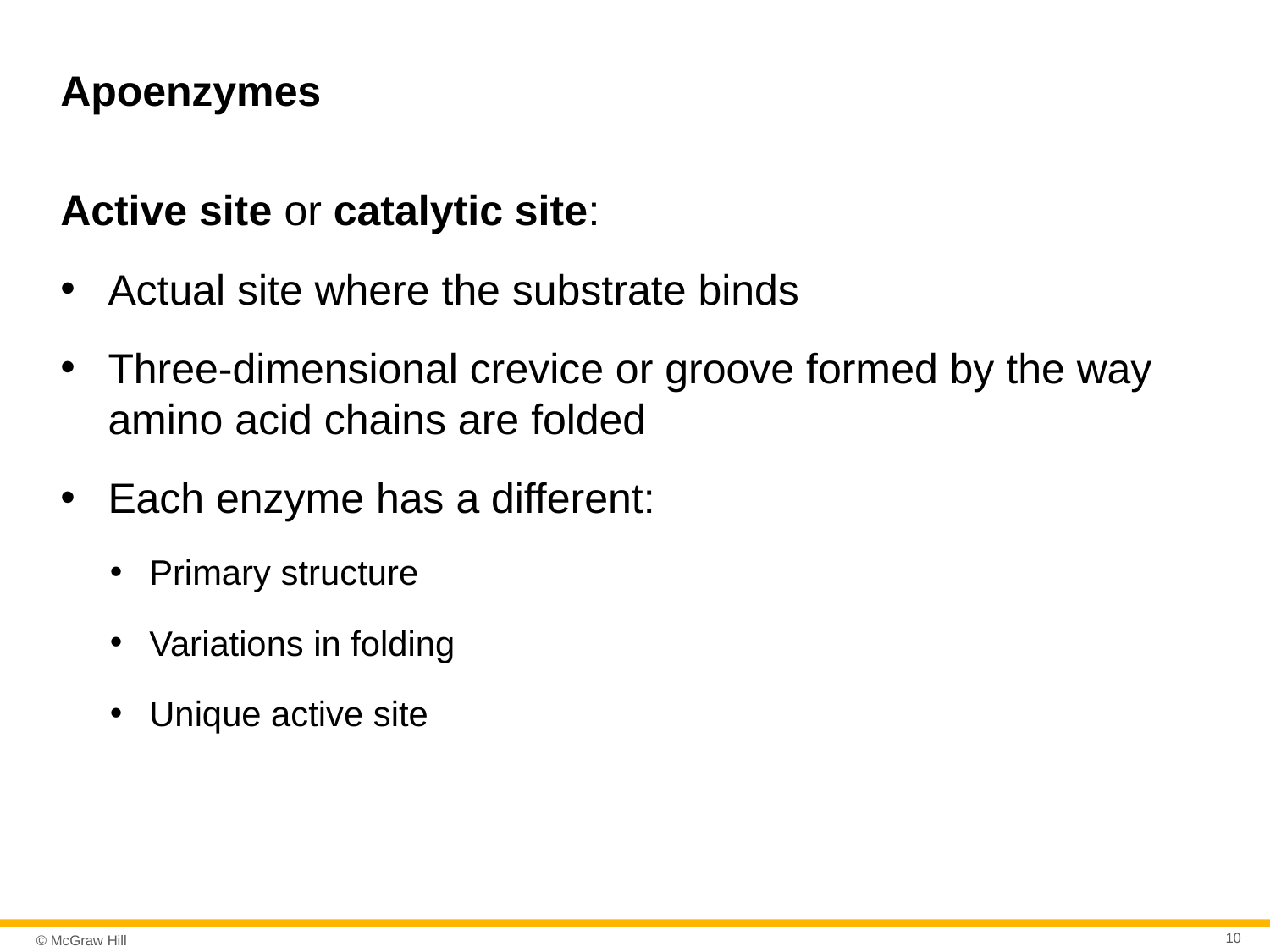

# Apoenzymes
Active site or catalytic site:
Actual site where the substrate binds
Three-dimensional crevice or groove formed by the way amino acid chains are folded
Each enzyme has a different:
Primary structure
Variations in folding
Unique active site